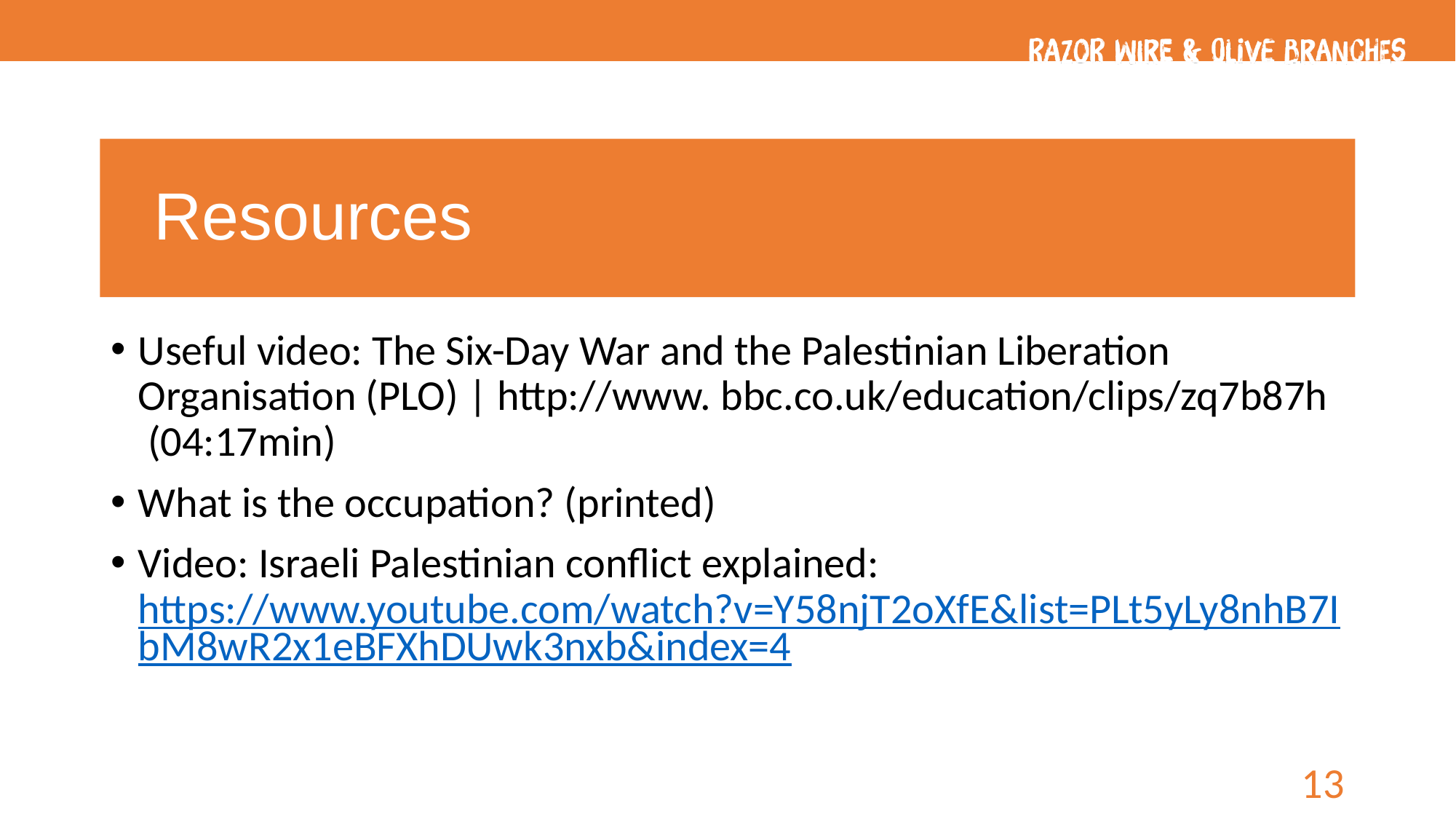

# Resources
Useful video: The Six-Day War and the Palestinian Liberation Organisation (PLO) | http://www. bbc.co.uk/education/clips/zq7b87h   (04:17min)
What is the occupation? (printed)
Video: Israeli Palestinian conflict explained: https://www.youtube.com/watch?v=Y58njT2oXfE&list=PLt5yLy8nhB7IbM8wR2x1eBFXhDUwk3nxb&index=4
13